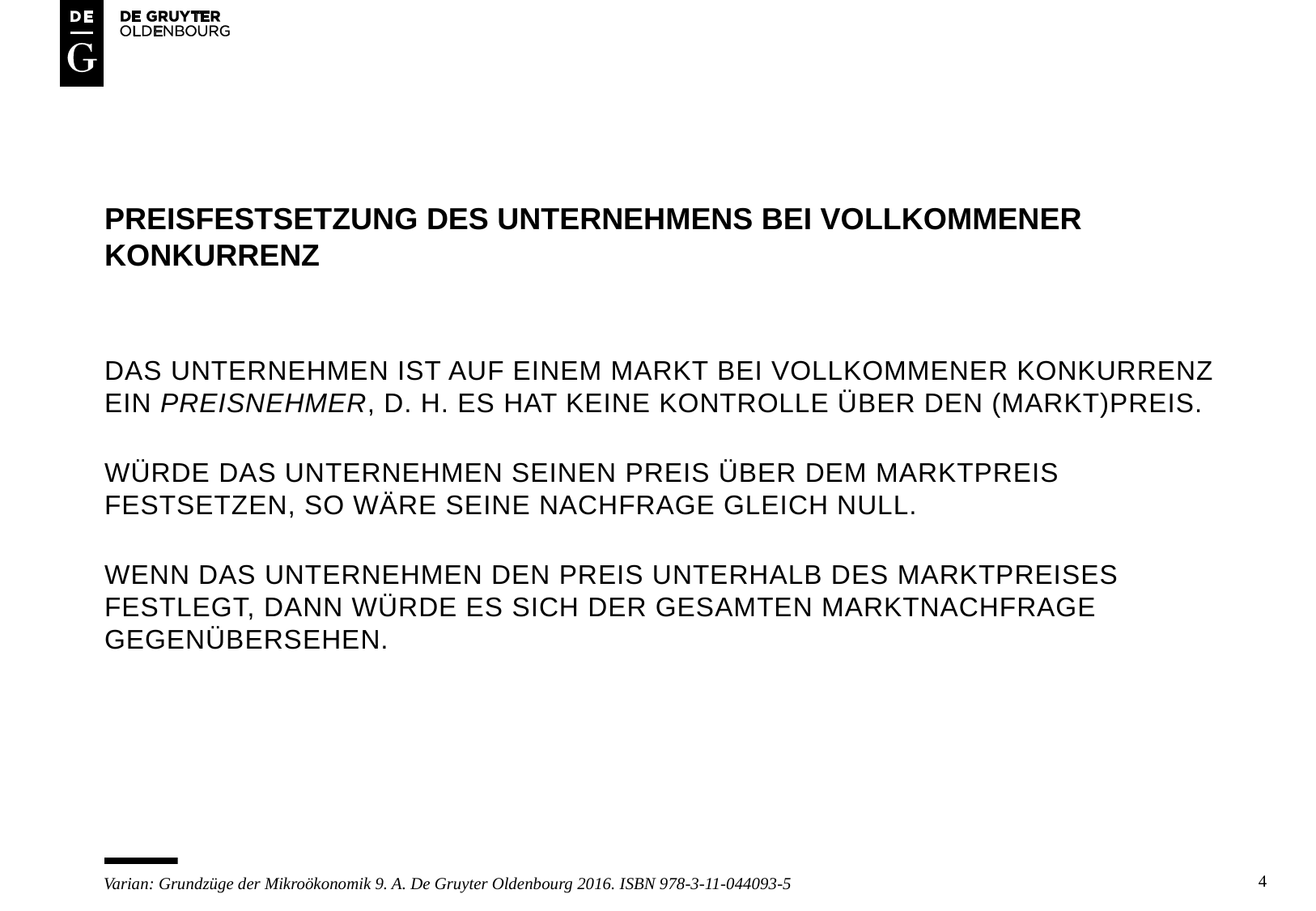

# Preisfestsetzung des unternehmens bei vollkommener konkurrenz

Das unternehmen ist auf einem markt bei vollkommener konkurrenz ein preisnehmer, d. h. es hat keine kontrolle über den (markt)preis.
Würde das unternehmen seinen preis über dem marktpreis festsetzen, so wäre seine nachfrage gleich null.
Wenn das unternehmen den preis unterhalb deS marktpreisES festlegt, dann würde es sich der gesamten marktnachfrage gegenübersehen.

4
Varian: Grundzüge der Mikroökonomik 9. A. De Gruyter Oldenbourg 2016. ISBN 978-3-11-044093-5